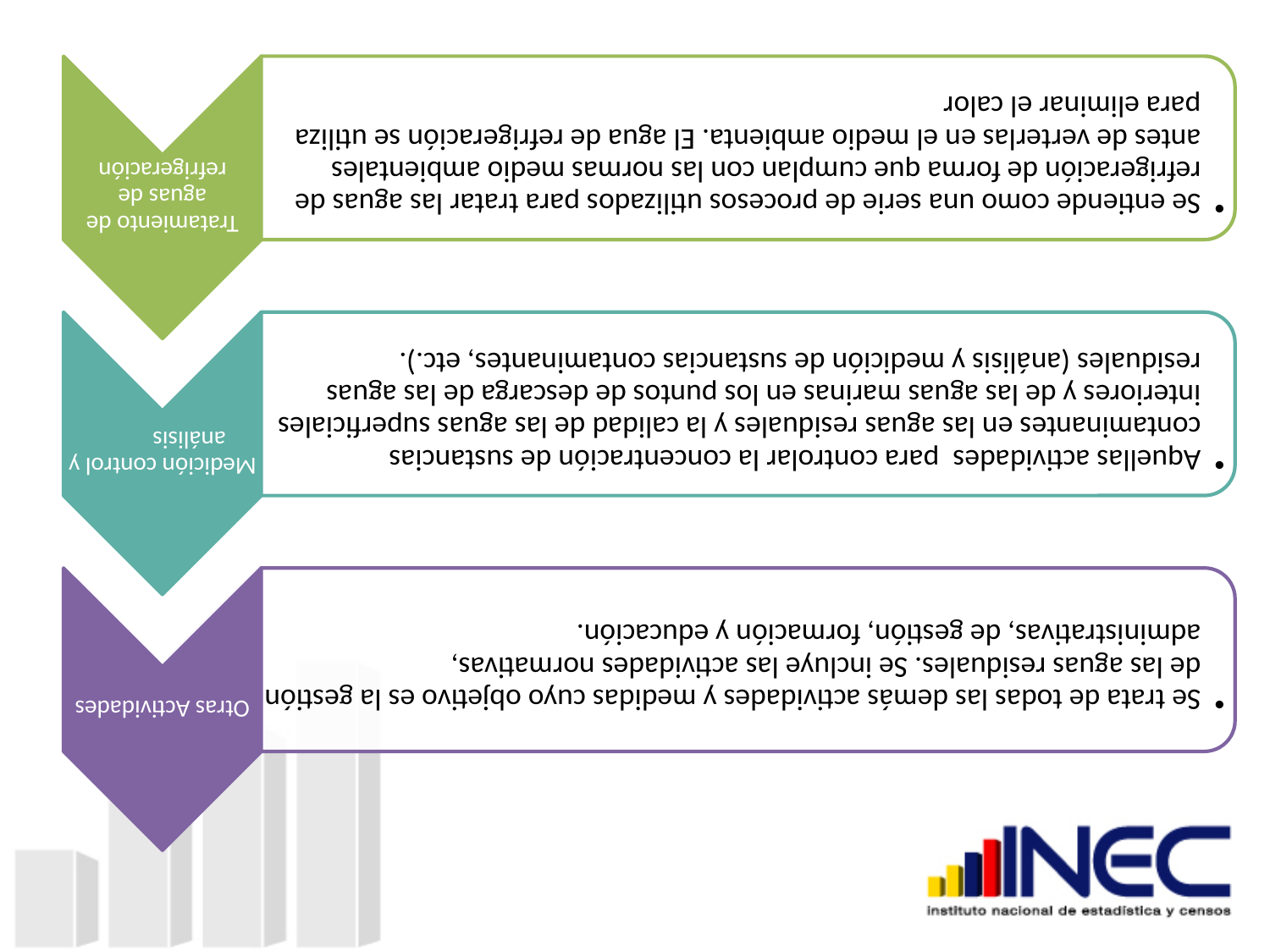

Tratamiento de aguas de refrigeración
Se entiende como una serie de procesos utilizados para tratar las aguas de refrigeración de forma que cumplan con las normas medio ambientales antes de verterlas en el medio ambienta. El agua de refrigeración se utiliza para eliminar el calor
Medición control y análisis
Aquellas actividades  para controlar la concentración de sustancias contaminantes en las aguas residuales y la calidad de las aguas superficiales interiores y de las aguas marinas en los puntos de descarga de las aguas residuales (análisis y medición de sustancias contaminantes, etc.).
Otras Actividades
Se trata de todas las demás actividades y medidas cuyo objetivo es la gestión de las aguas residuales. Se incluye las actividades normativas, administrativas, de gestión, formación y educación.